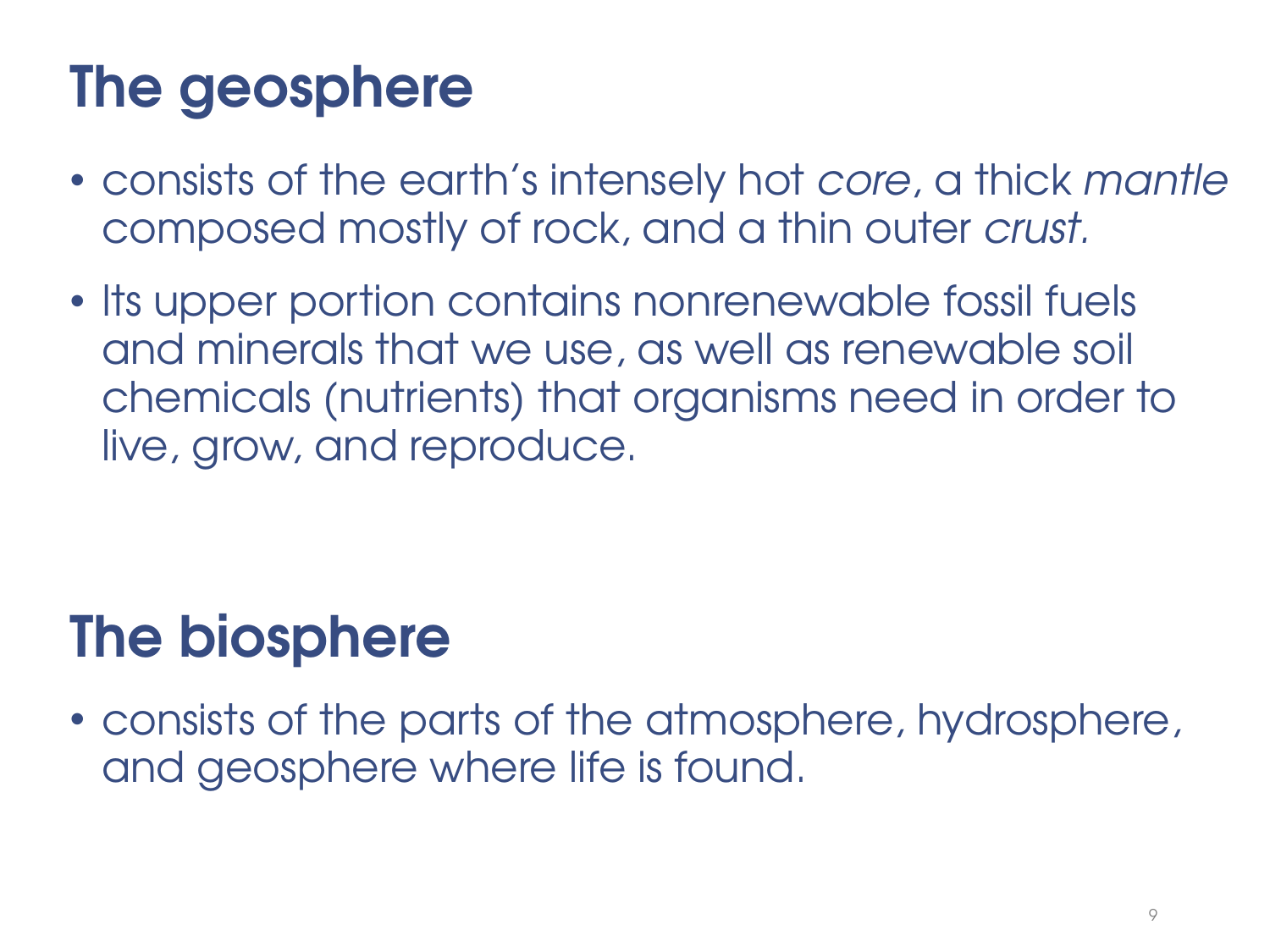

# The geosphere
consists of the earth’s intensely hot core, a thick mantle composed mostly of rock, and a thin outer crust.
Its upper portion contains nonrenewable fossil fuels and minerals that we use, as well as renewable soil chemicals (nutrients) that organisms need in order to live, grow, and reproduce.
The biosphere
consists of the parts of the atmosphere, hydrosphere, and geosphere where life is found.
9